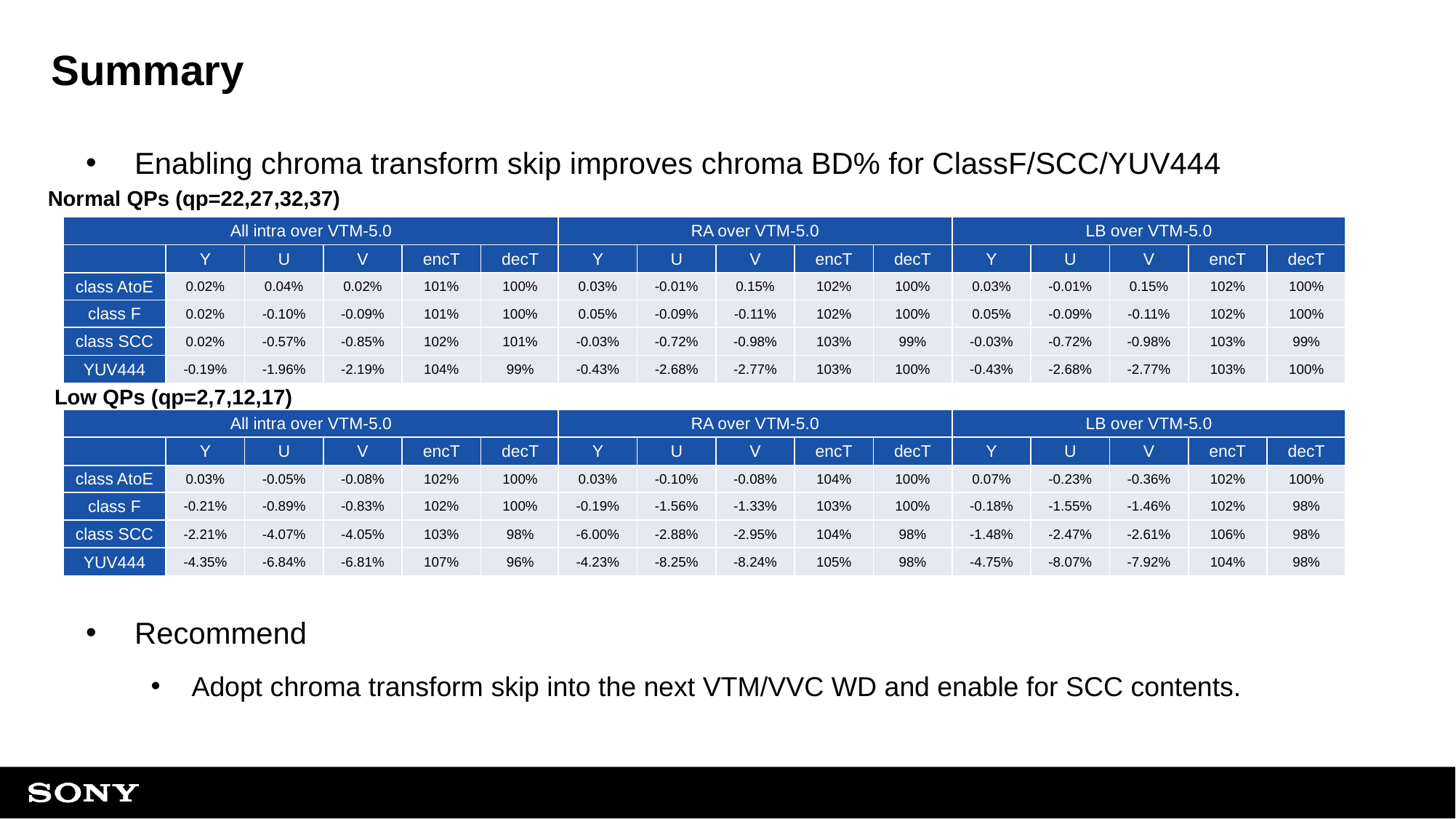

# Summary
Enabling chroma transform skip improves chroma BD% for ClassF/SCC/YUV444

Recommend
Adopt chroma transform skip into the next VTM/VVC WD and enable for SCC contents.
Normal QPs (qp=22,27,32,37)
| All intra over VTM-5.0 |  |  |  |  |  |
| --- | --- | --- | --- | --- | --- |
|  | Y | U | V | encT | decT |
| class AtoE | 0.02% | 0.04% | 0.02% | 101% | 100% |
| class F | 0.02% | -0.10% | -0.09% | 101% | 100% |
| class SCC | 0.02% | -0.57% | -0.85% | 102% | 101% |
| YUV444 | -0.19% | -1.96% | -2.19% | 104% | 99% |
| RA over VTM-5.0 |  |  |  |  |
| --- | --- | --- | --- | --- |
| Y | U | V | encT | decT |
| 0.03% | -0.01% | 0.15% | 102% | 100% |
| 0.05% | -0.09% | -0.11% | 102% | 100% |
| -0.03% | -0.72% | -0.98% | 103% | 99% |
| -0.43% | -2.68% | -2.77% | 103% | 100% |
| LB over VTM-5.0 |  |  |  |  |
| --- | --- | --- | --- | --- |
| Y | U | V | encT | decT |
| 0.03% | -0.01% | 0.15% | 102% | 100% |
| 0.05% | -0.09% | -0.11% | 102% | 100% |
| -0.03% | -0.72% | -0.98% | 103% | 99% |
| -0.43% | -2.68% | -2.77% | 103% | 100% |
Low QPs (qp=2,7,12,17)
| All intra over VTM-5.0 |  |  |  |  |  |
| --- | --- | --- | --- | --- | --- |
|  | Y | U | V | encT | decT |
| class AtoE | 0.03% | -0.05% | -0.08% | 102% | 100% |
| class F | -0.21% | -0.89% | -0.83% | 102% | 100% |
| class SCC | -2.21% | -4.07% | -4.05% | 103% | 98% |
| YUV444 | -4.35% | -6.84% | -6.81% | 107% | 96% |
| RA over VTM-5.0 |  |  |  |  |
| --- | --- | --- | --- | --- |
| Y | U | V | encT | decT |
| 0.03% | -0.10% | -0.08% | 104% | 100% |
| -0.19% | -1.56% | -1.33% | 103% | 100% |
| -6.00% | -2.88% | -2.95% | 104% | 98% |
| -4.23% | -8.25% | -8.24% | 105% | 98% |
| LB over VTM-5.0 |  |  |  |  |
| --- | --- | --- | --- | --- |
| Y | U | V | encT | decT |
| 0.07% | -0.23% | -0.36% | 102% | 100% |
| -0.18% | -1.55% | -1.46% | 102% | 98% |
| -1.48% | -2.47% | -2.61% | 106% | 98% |
| -4.75% | -8.07% | -7.92% | 104% | 98% |